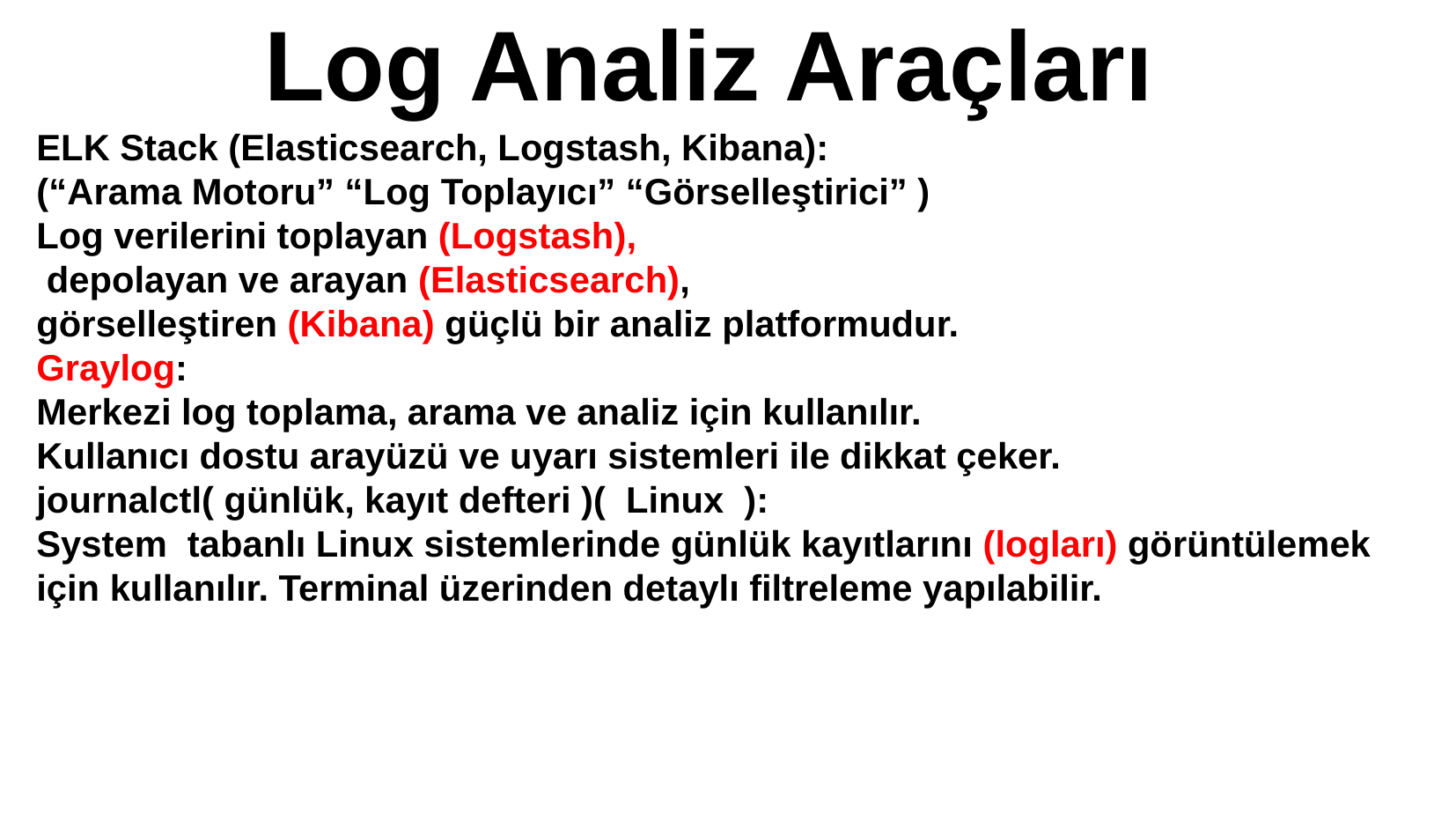

# Log Analiz Araçları
ELK Stack (Elasticsearch, Logstash, Kibana):
(“Arama Motoru” “Log Toplayıcı” “Görselleştirici” )
Log verilerini toplayan (Logstash),
 depolayan ve arayan (Elasticsearch),
görselleştiren (Kibana) güçlü bir analiz platformudur.
Graylog:
Merkezi log toplama, arama ve analiz için kullanılır.
Kullanıcı dostu arayüzü ve uyarı sistemleri ile dikkat çeker.
journalctl( günlük, kayıt defteri )(  Linux  ):
System  tabanlı Linux sistemlerinde günlük kayıtlarını (logları) görüntülemek
için kullanılır. Terminal üzerinden detaylı filtreleme yapılabilir.